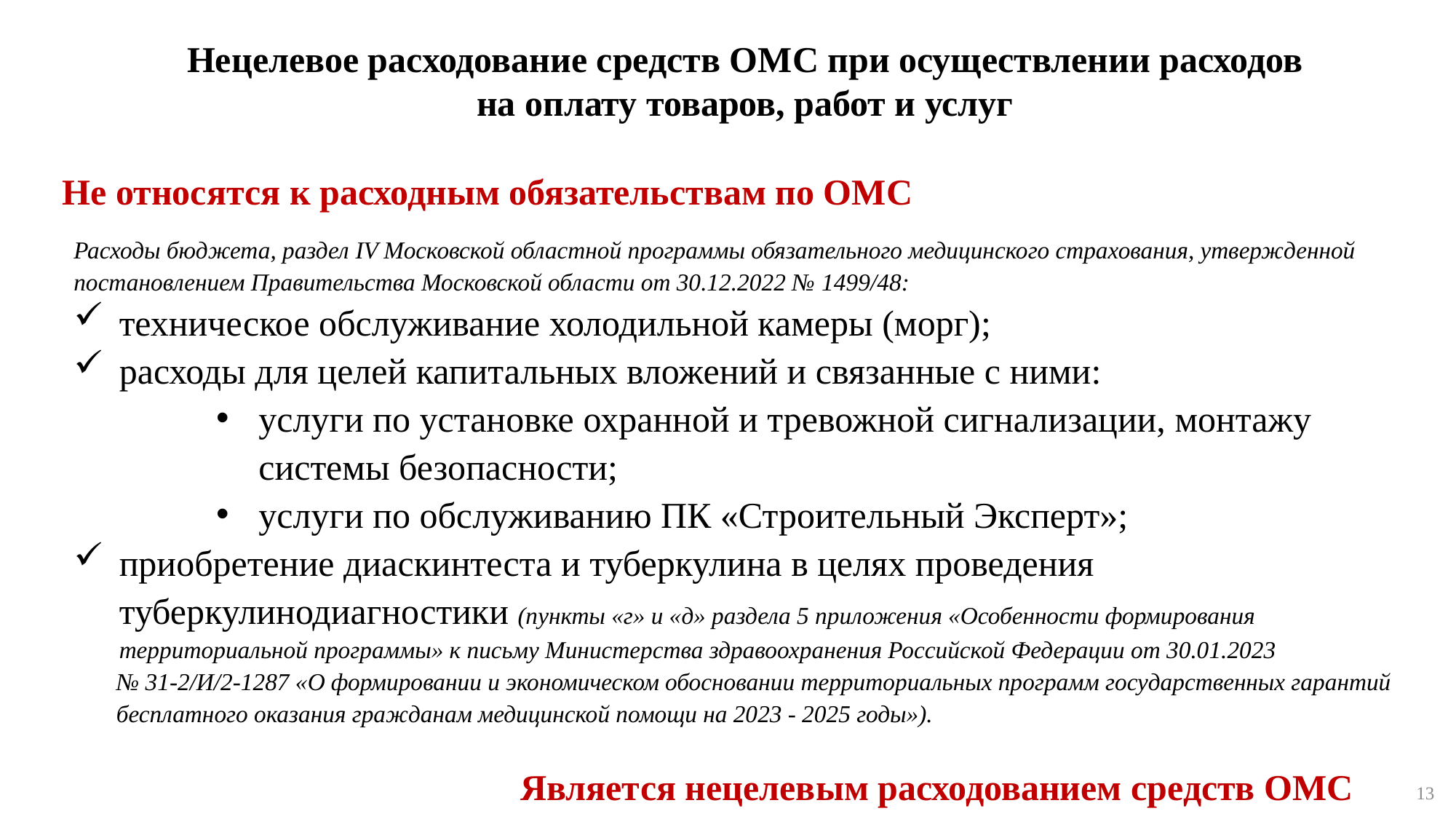

Нецелевое расходование средств ОМС при осуществлении расходов
на оплату товаров, работ и услуг
Не относятся к расходным обязательствам по ОМС
Расходы бюджета, раздел IV Московской областной программы обязательного медицинского страхования, утвержденной постановлением Правительства Московской области от 30.12.2022 № 1499/48:
техническое обслуживание холодильной камеры (морг);
расходы для целей капитальных вложений и связанные с ними:
услуги по установке охранной и тревожной сигнализации, монтажу системы безопасности;
услуги по обслуживанию ПК «Строительный Эксперт»;
приобретение диаскинтеста и туберкулина в целях проведения туберкулинодиагностики (пункты «г» и «д» раздела 5 приложения «Особенности формирования территориальной программы» к письму Министерства здравоохранения Российской Федерации от 30.01.2023
№ 31-2/И/2-1287 «О формировании и экономическом обосновании территориальных программ государственных гарантий бесплатного оказания гражданам медицинской помощи на 2023 - 2025 годы»).
Является нецелевым расходованием средств ОМС
13